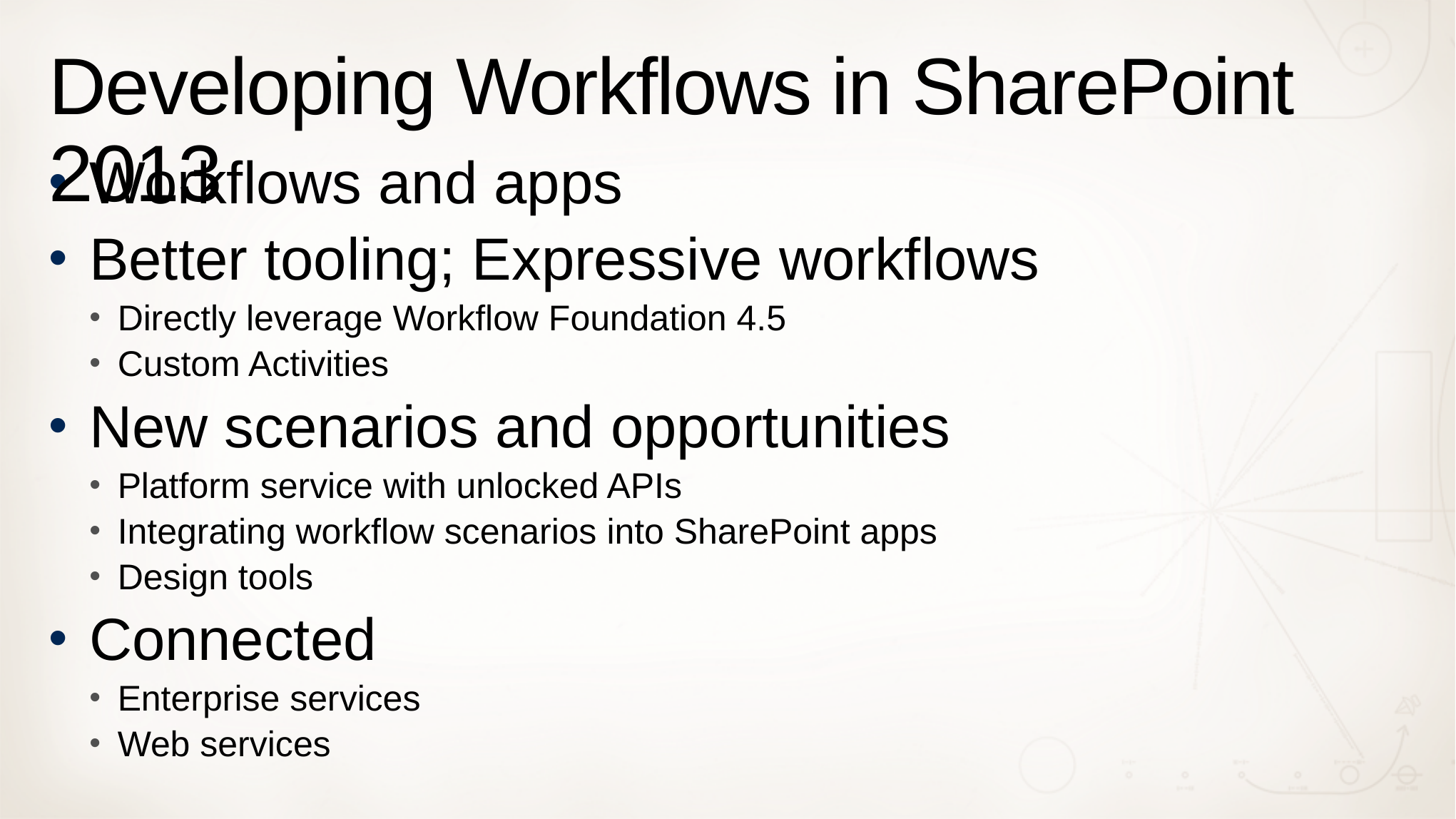

# Developing Workflows in SharePoint 2013
Workflows and apps
Better tooling; Expressive workflows
Directly leverage Workflow Foundation 4.5
Custom Activities
New scenarios and opportunities
Platform service with unlocked APIs
Integrating workflow scenarios into SharePoint apps
Design tools
Connected
Enterprise services
Web services